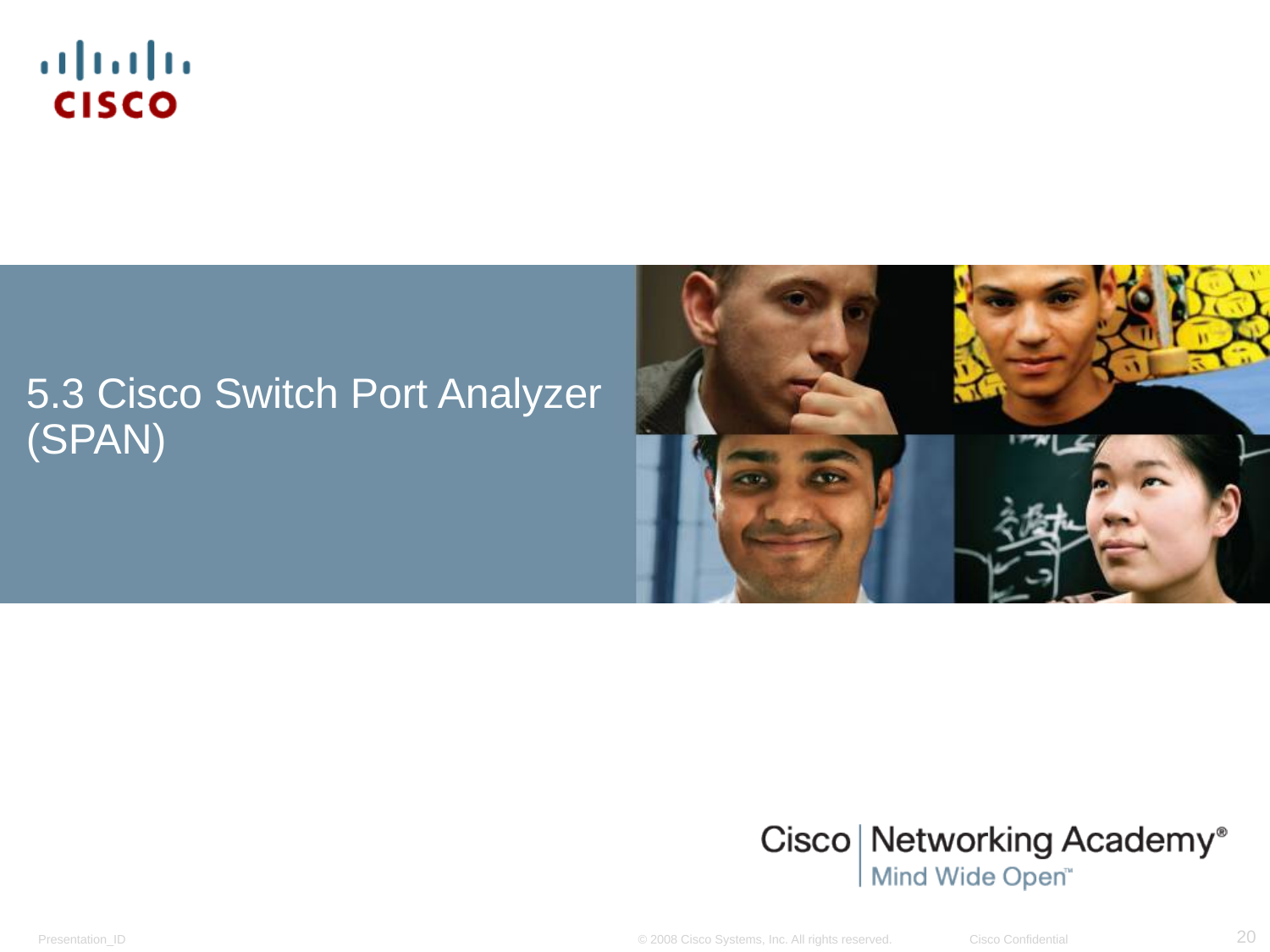

# 5.3 Cisco Switch Port Analyzer (SPAN)